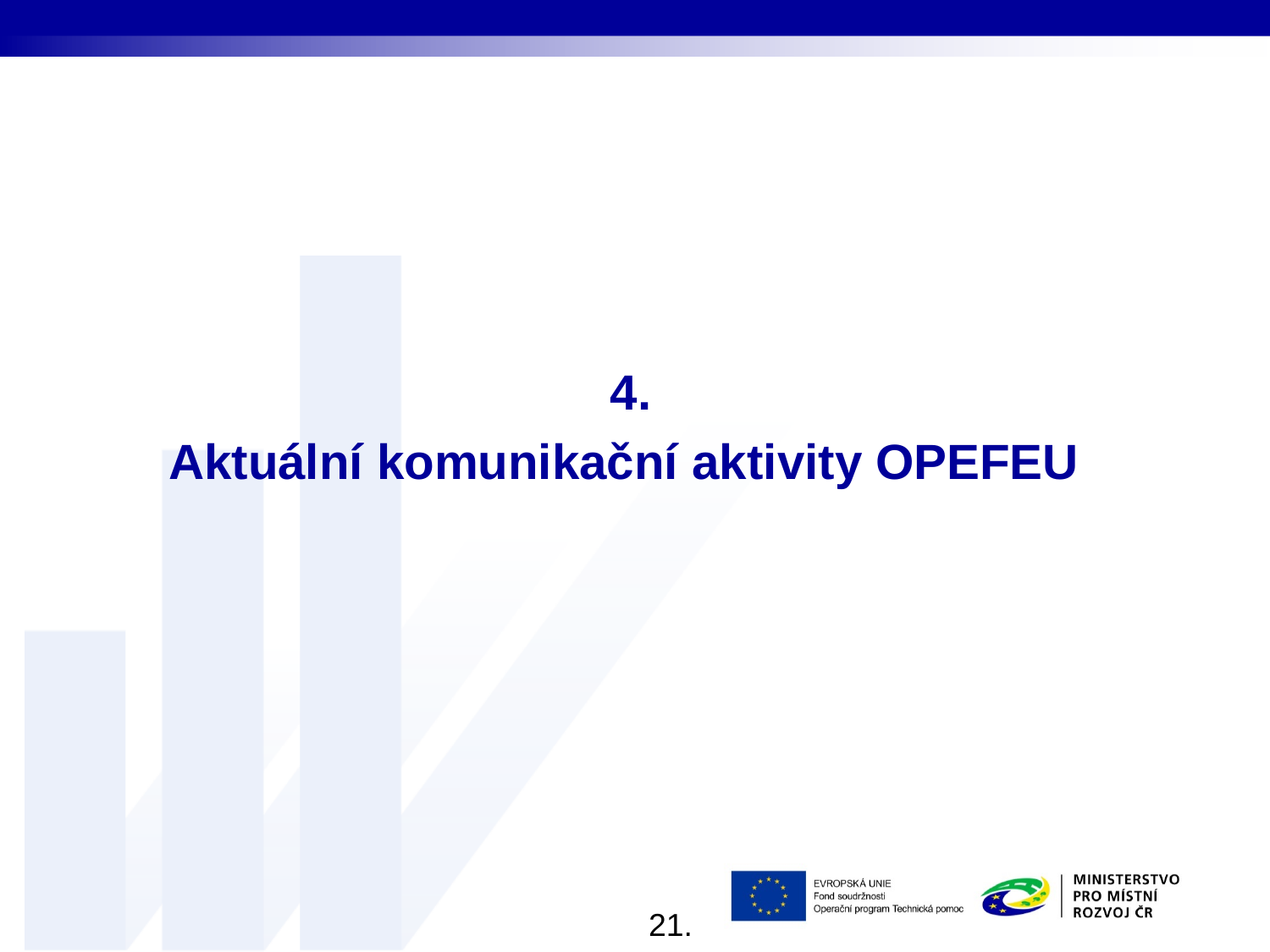

#

4.
Aktuální komunikační aktivity OPEFEU

21.